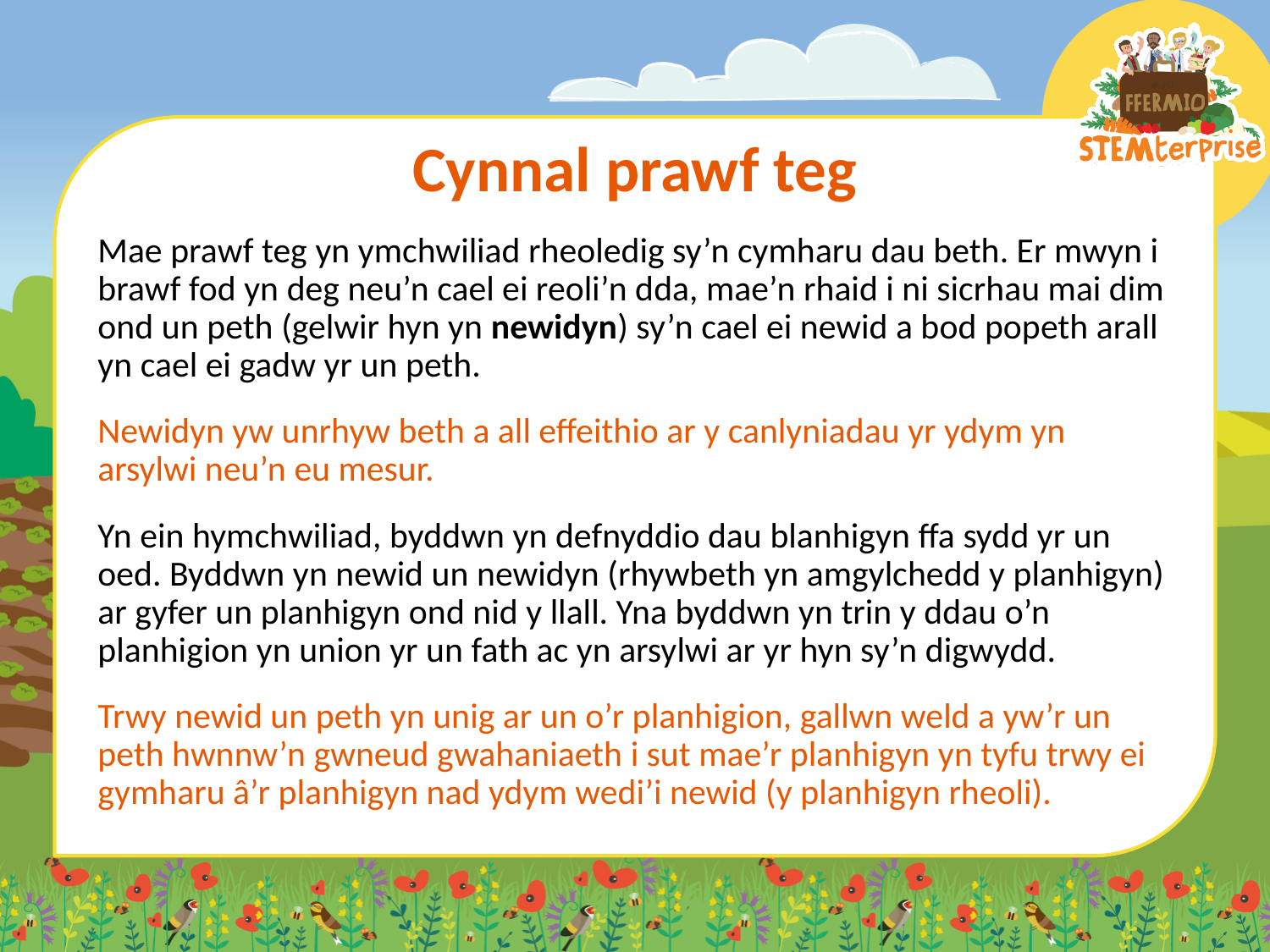

# Cynnal prawf teg
Mae prawf teg yn ymchwiliad rheoledig sy’n cymharu dau beth. Er mwyn i brawf fod yn deg neu’n cael ei reoli’n dda, mae’n rhaid i ni sicrhau mai dim ond un peth (gelwir hyn yn newidyn) sy’n cael ei newid a bod popeth arall yn cael ei gadw yr un peth.
Newidyn yw unrhyw beth a all effeithio ar y canlyniadau yr ydym yn arsylwi neu’n eu mesur.
Yn ein hymchwiliad, byddwn yn defnyddio dau blanhigyn ffa sydd yr un oed. Byddwn yn newid un newidyn (rhywbeth yn amgylchedd y planhigyn) ar gyfer un planhigyn ond nid y llall. Yna byddwn yn trin y ddau o’n planhigion yn union yr un fath ac yn arsylwi ar yr hyn sy’n digwydd.
Trwy newid un peth yn unig ar un o’r planhigion, gallwn weld a yw’r un peth hwnnw’n gwneud gwahaniaeth i sut mae’r planhigyn yn tyfu trwy ei gymharu â’r planhigyn nad ydym wedi’i newid (y planhigyn rheoli).